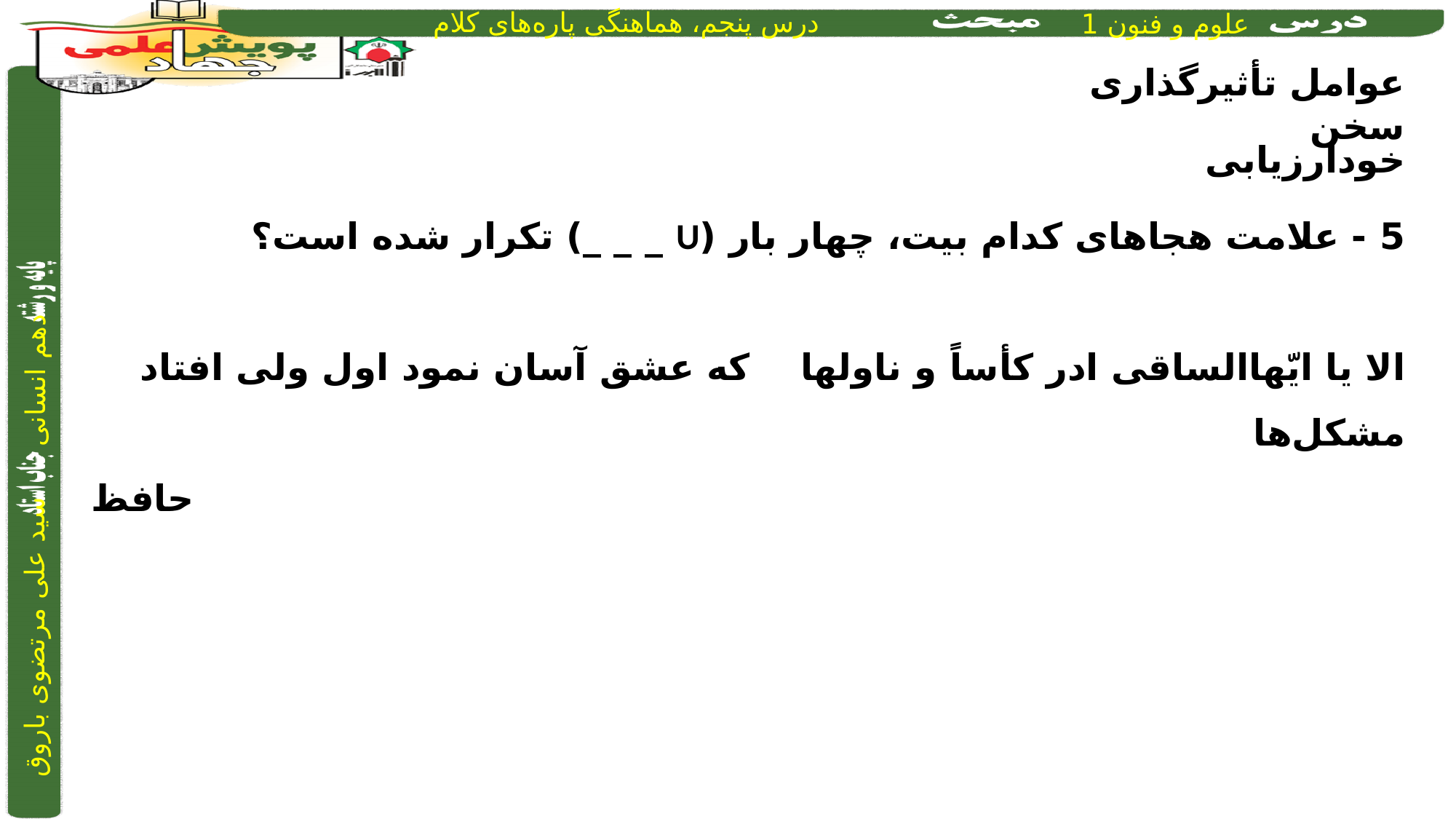

عوامل تأثیرگذاری سخن
خودارزیابی
5 - علامت هجاهای کدام بیت، چهار بار (U _ _ _) تکرار شده است؟

الا یا ایّهاالساقی ادر کأساً و ناولها		که عشق آسان نمود اول ولی افتاد مشکل‌ها
حافظ